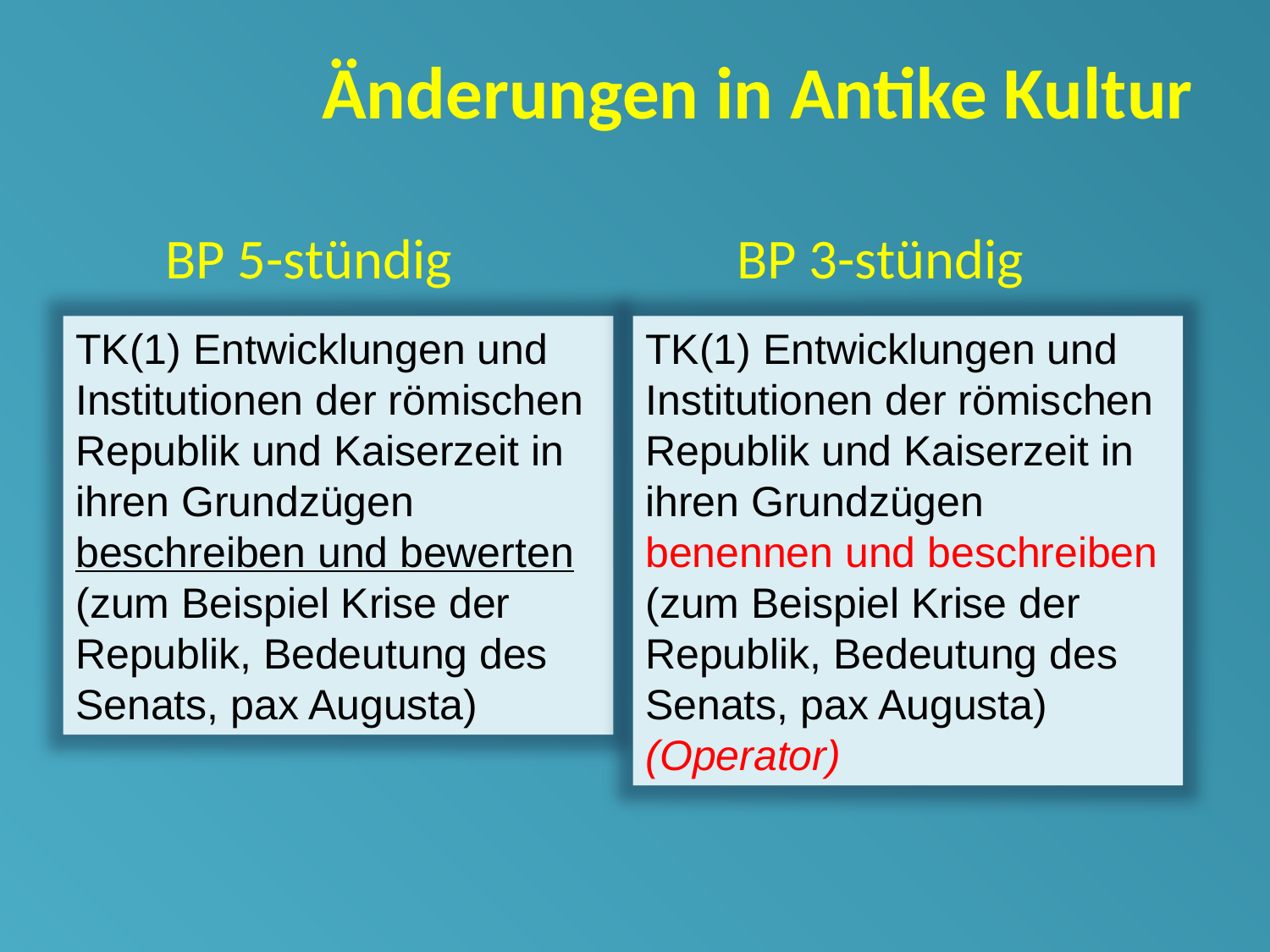

# Änderungen in Antike Kultur
       BP 5-stündig			  BP 3-stündig
TK(1) Entwicklungen und Institutionen der römischen Republik und Kaiserzeit in ihren Grundzügen
benennen und beschreiben (zum Beispiel Krise der Republik, Bedeutung des Senats, pax Augusta) (Operator)
TK(1) Entwicklungen und Institutionen der römischen Republik und Kaiserzeit in ihren Grundzügen
beschreiben und bewerten (zum Beispiel Krise der Republik, Bedeutung des Senats, pax Augusta)